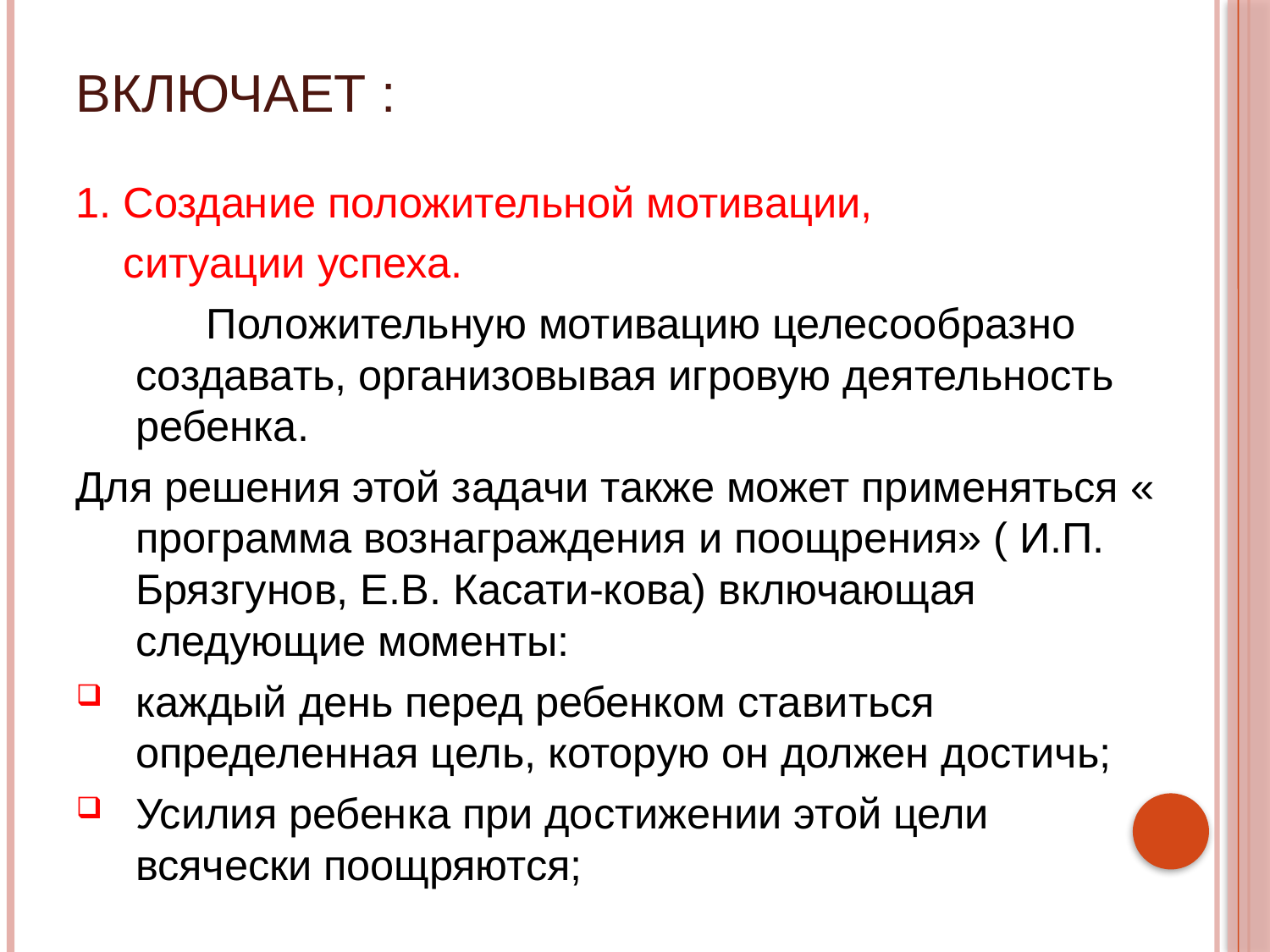

# Включает :
1. Создание положительной мотивации,
    ситуации успеха.
           Положительную мотивацию целесообразно  создавать, организовывая игровую деятельность ребенка.
Для решения этой задачи также может применяться « программа вознаграждения и поощрения» ( И.П. Брязгунов, Е.В. Касати-кова) включающая следующие моменты:
каждый день перед ребенком ставиться определенная цель, которую он должен достичь;
Усилия ребенка при достижении этой цели всячески поощряются;